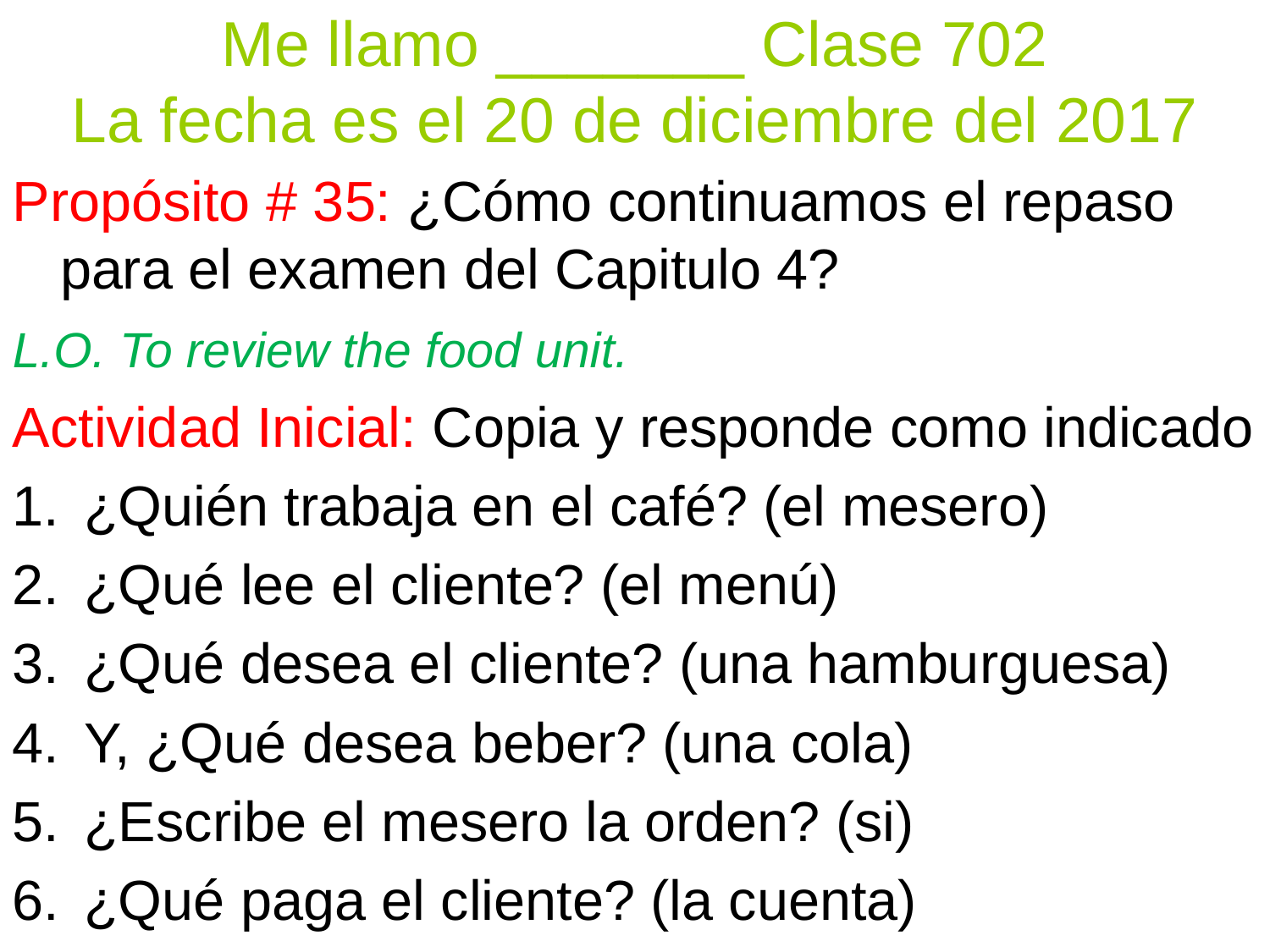

Me llamo _______ Clase 702
La fecha es el 20 de diciembre del 2017
Propósito # 35: ¿Cómo continuamos el repaso para el examen del Capitulo 4?
L.O. To review the food unit.
Actividad Inicial: Copia y responde como indicado
¿Quién trabaja en el café? (el mesero)
¿Qué lee el cliente? (el menú)
¿Qué desea el cliente? (una hamburguesa)
Y, ¿Qué desea beber? (una cola)
¿Escribe el mesero la orden? (si)
¿Qué paga el cliente? (la cuenta)